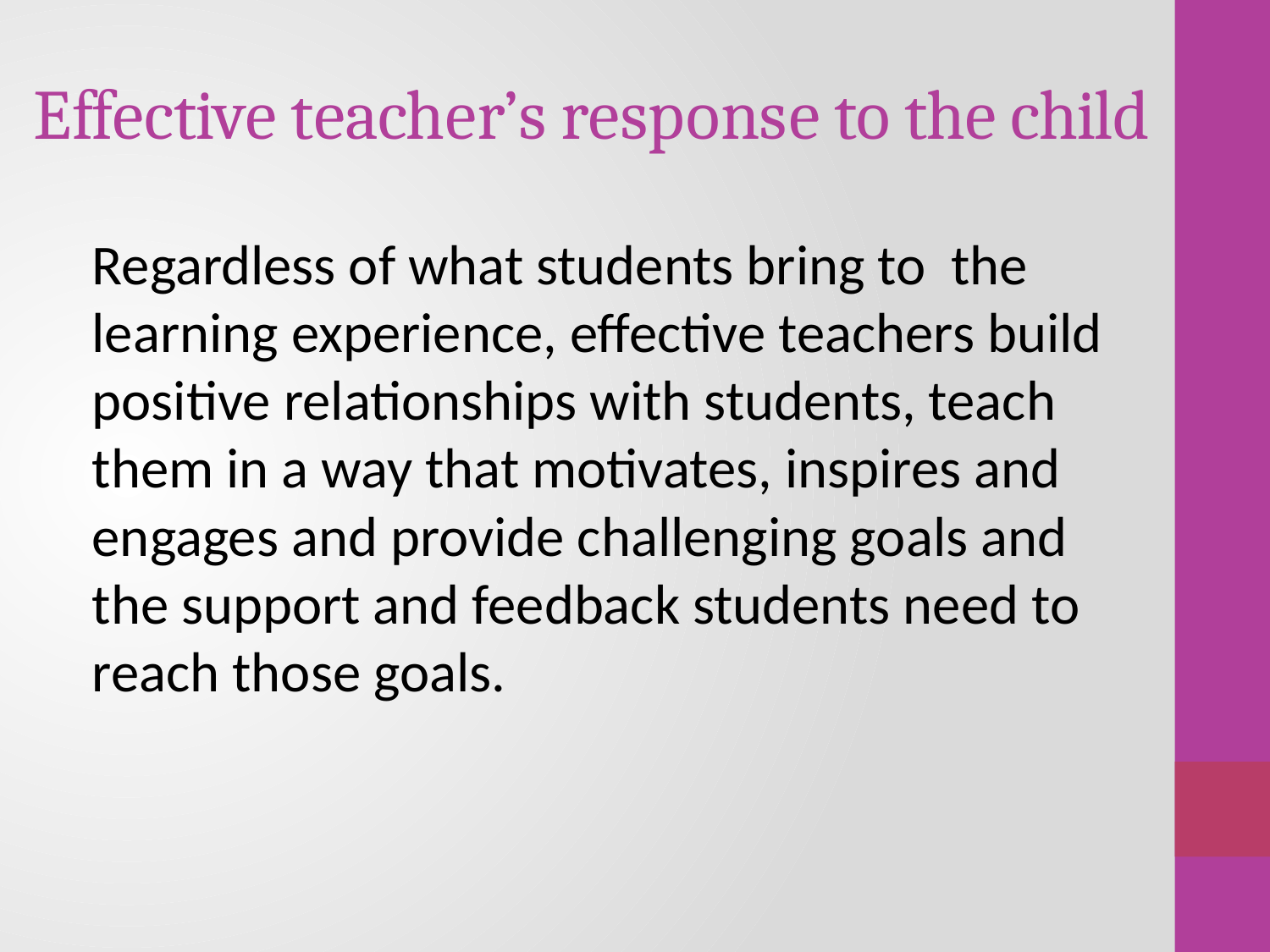

# Effective teacher’s response to the child
Regardless of what students bring to  the learning experience, effective teachers build positive relationships with students, teach them in a way that motivates, inspires and engages and provide challenging goals and the support and feedback students need to reach those goals.